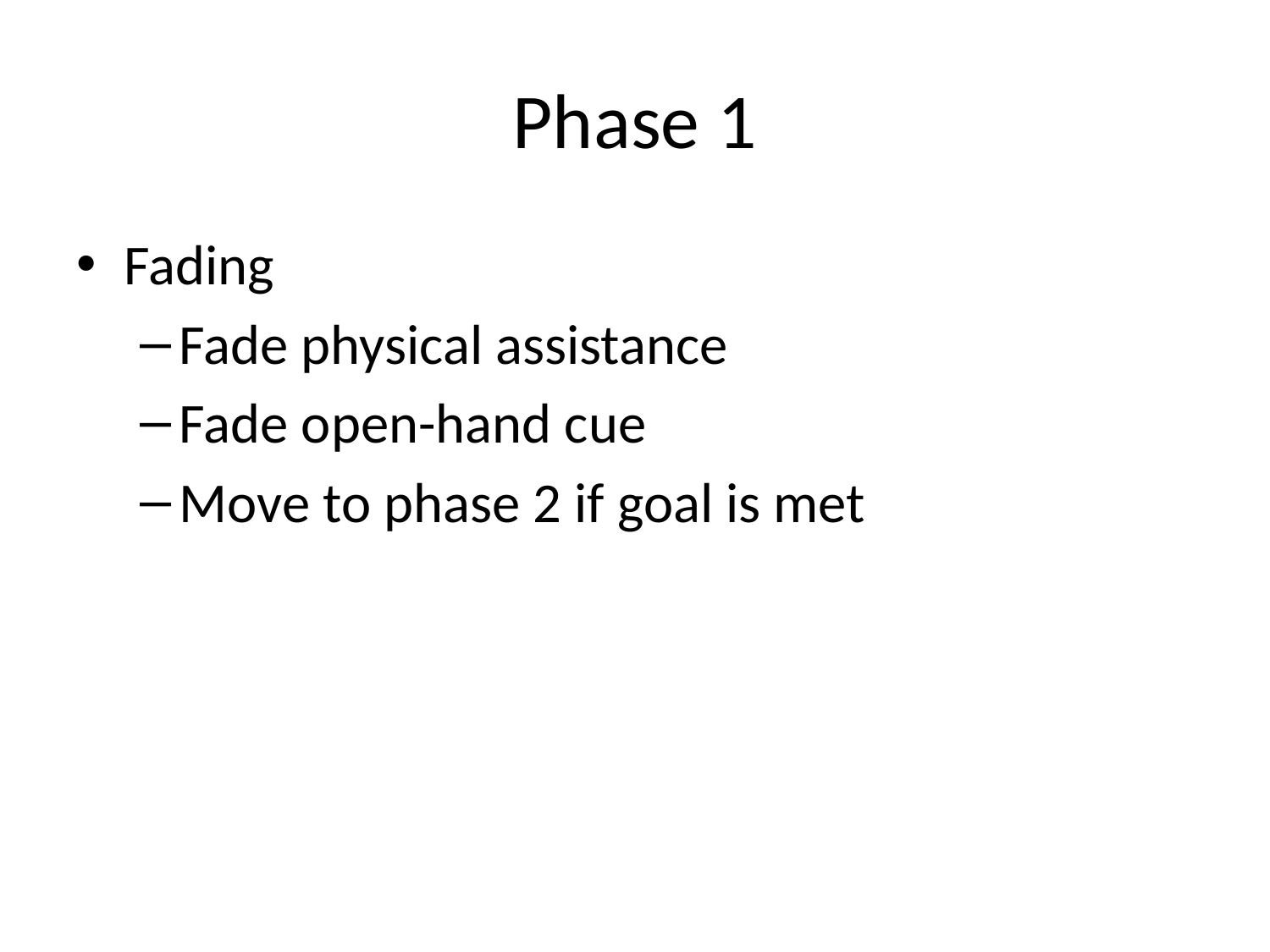

# Phase 1
Fading
Fade physical assistance
Fade open-hand cue
Move to phase 2 if goal is met